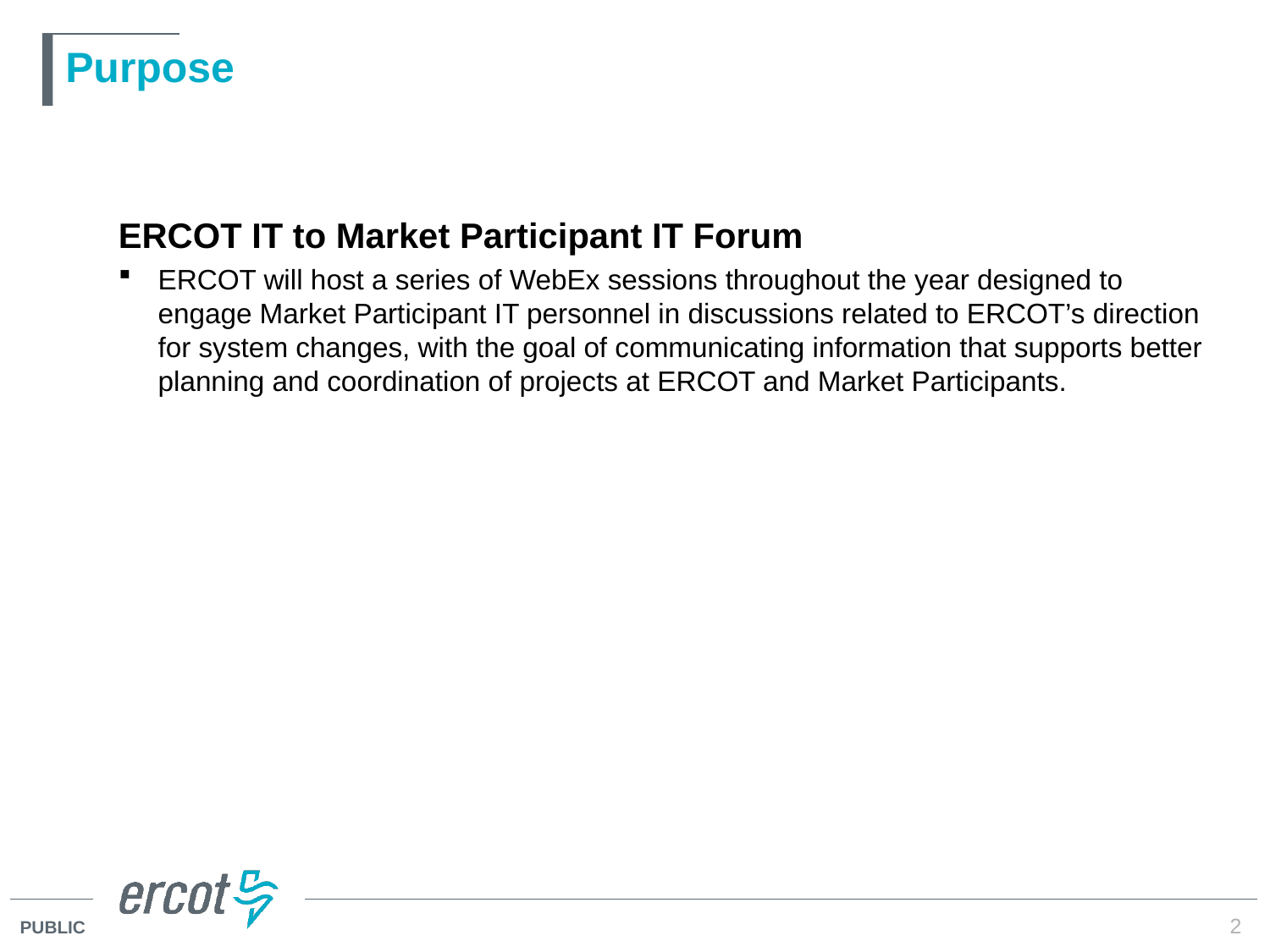

# Purpose

ERCOT IT to Market Participant IT Forum
ERCOT will host a series of WebEx sessions throughout the year designed to engage Market Participant IT personnel in discussions related to ERCOT’s direction for system changes, with the goal of communicating information that supports better planning and coordination of projects at ERCOT and Market Participants.

2